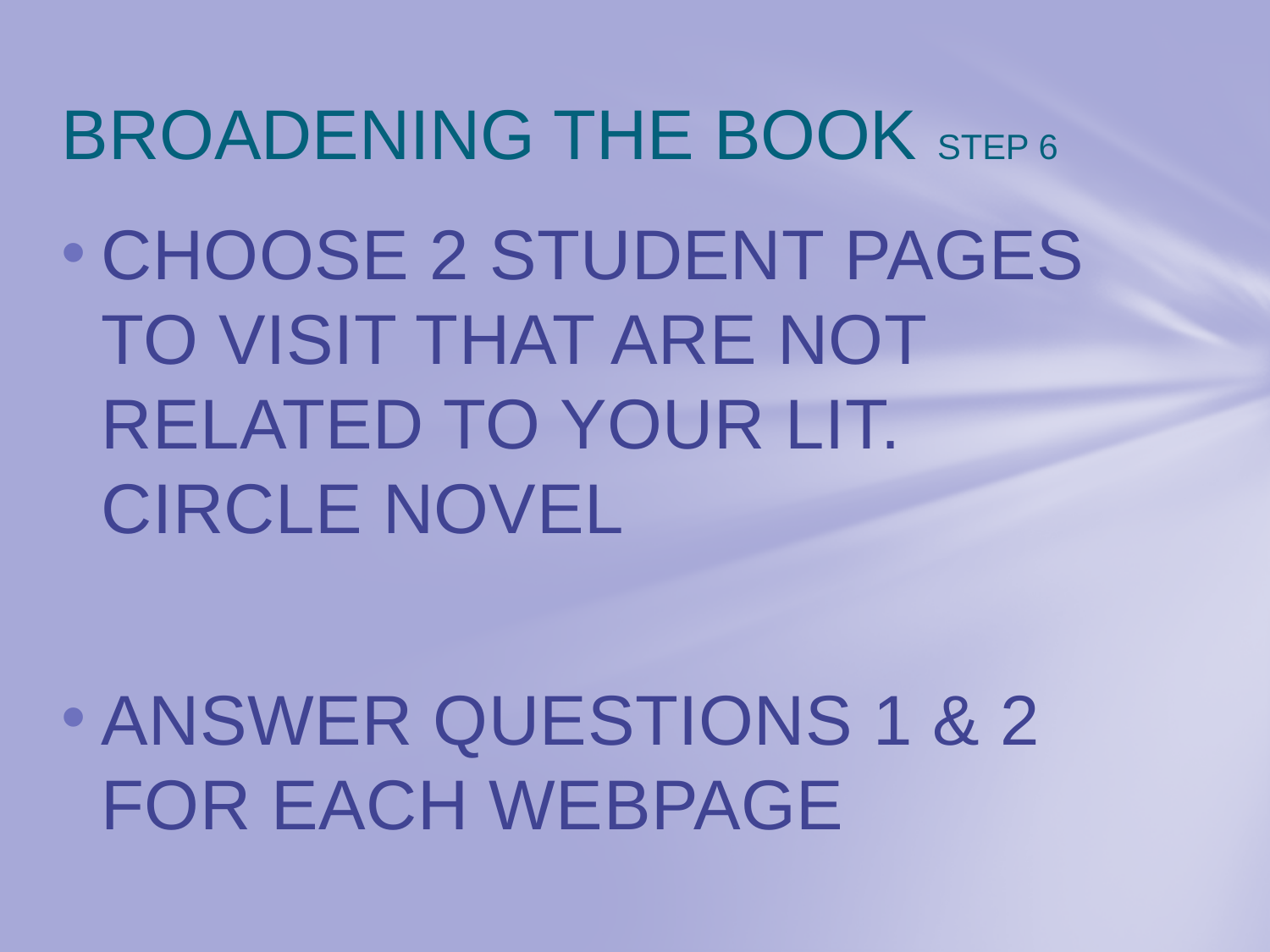

# BROADENING THE BOOK STEP 6
CHOOSE 2 STUDENT PAGES TO VISIT THAT ARE NOT RELATED TO YOUR LIT. CIRCLE NOVEL

ANSWER QUESTIONS 1 & 2 FOR EACH WEBPAGE